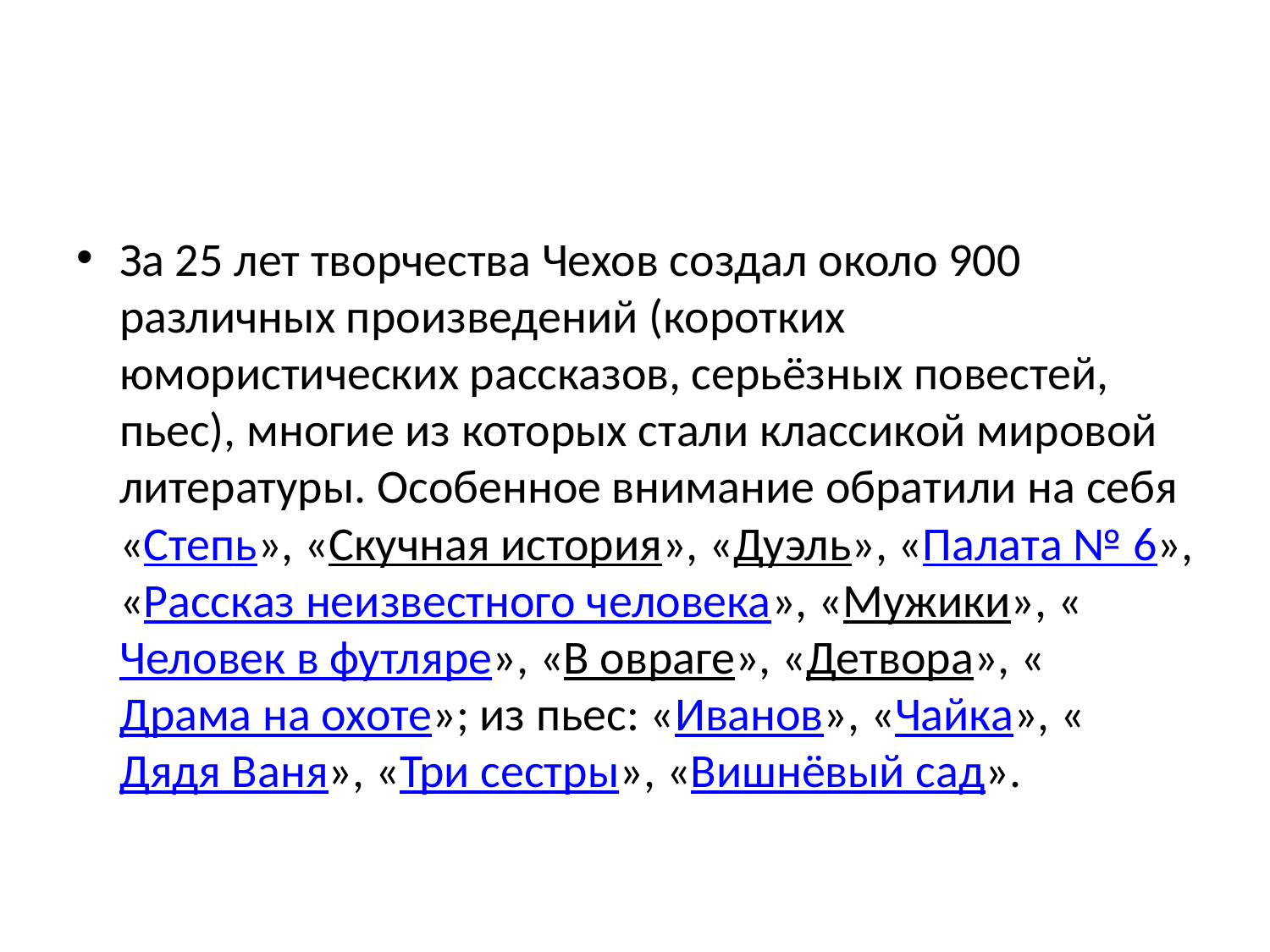

#
За 25 лет творчества Чехов создал около 900 различных произведений (коротких юмористических рассказов, серьёзных повестей, пьес), многие из которых стали классикой мировой литературы. Особенное внимание обратили на себя «Степь», «Скучная история», «Дуэль», «Палата № 6», «Рассказ неизвестного человека», «Мужики», «Человек в футляре», «В овраге», «Детвора», «Драма на охоте»; из пьес: «Иванов», «Чайка», «Дядя Ваня», «Три сестры», «Вишнёвый сад».